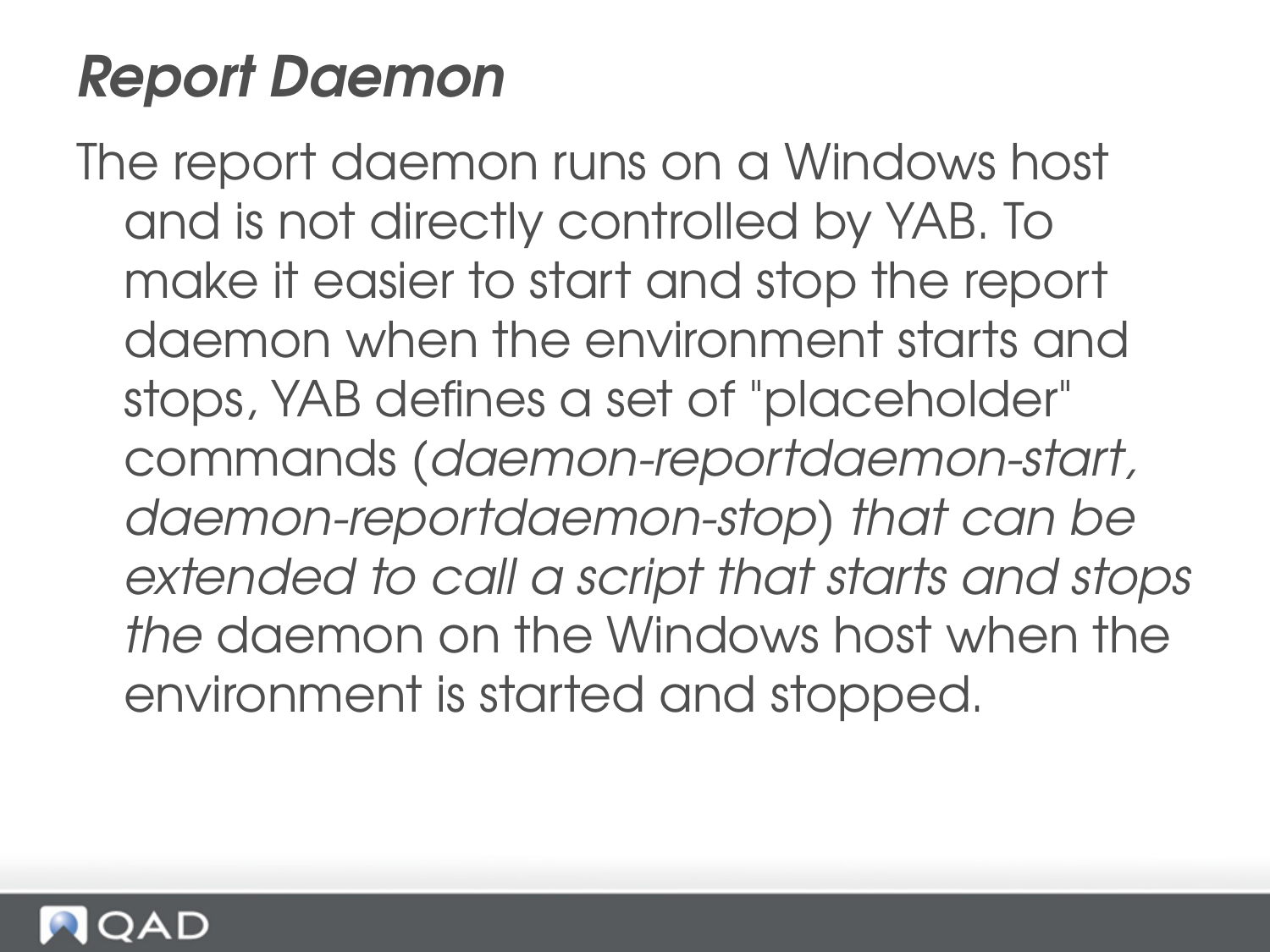

# Report Daemon
The report daemon runs on a Windows host and is not directly controlled by YAB. To make it easier to start and stop the report daemon when the environment starts and stops, YAB defines a set of "placeholder" commands (daemon-reportdaemon-start, daemon-reportdaemon-stop) that can be extended to call a script that starts and stops the daemon on the Windows host when the environment is started and stopped.